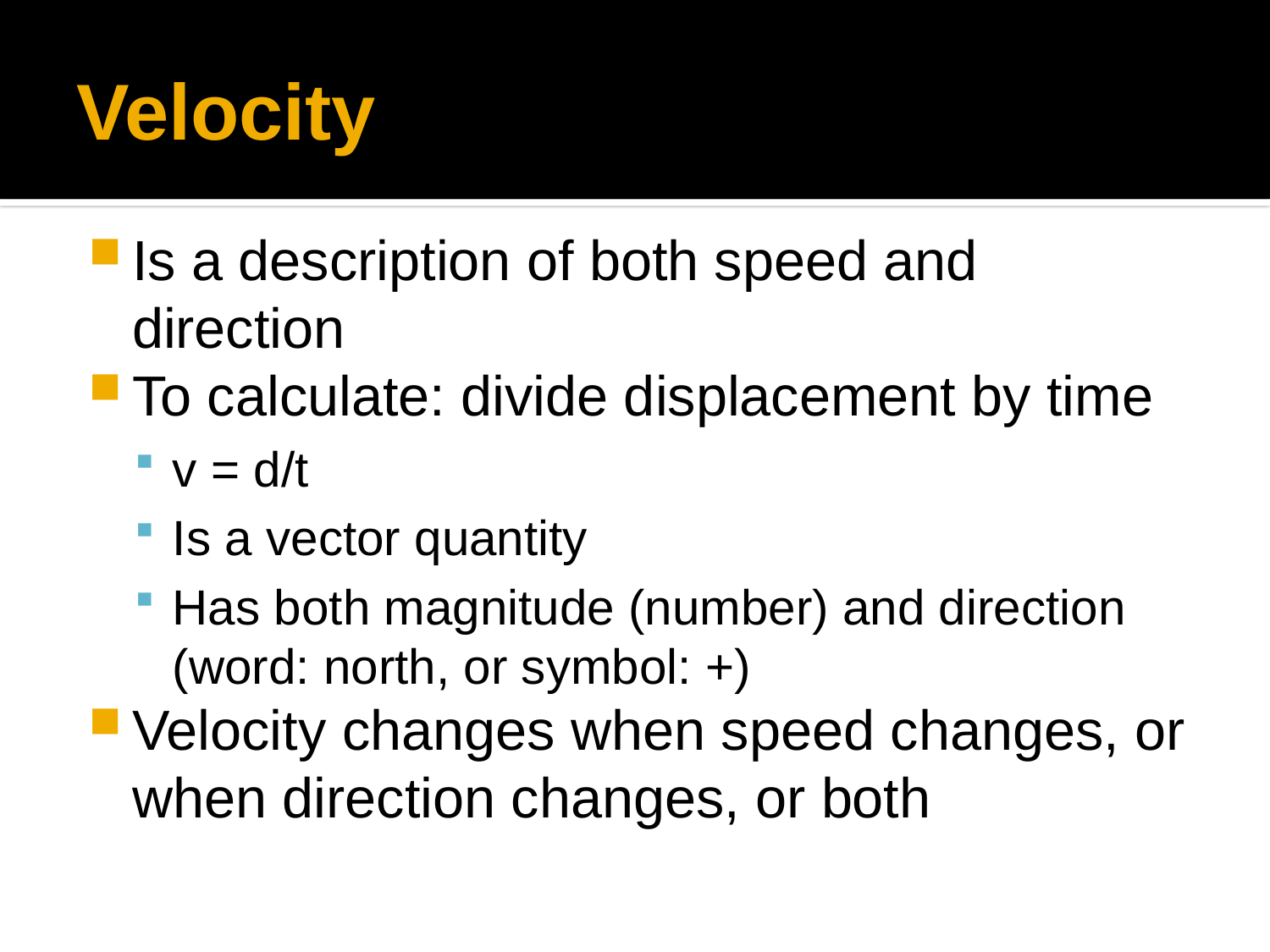

# Velocity
Is a description of both speed and direction
To calculate: divide displacement by time
v = d/t
Is a vector quantity
Has both magnitude (number) and direction (word: north, or symbol: +)
Velocity changes when speed changes, or when direction changes, or both